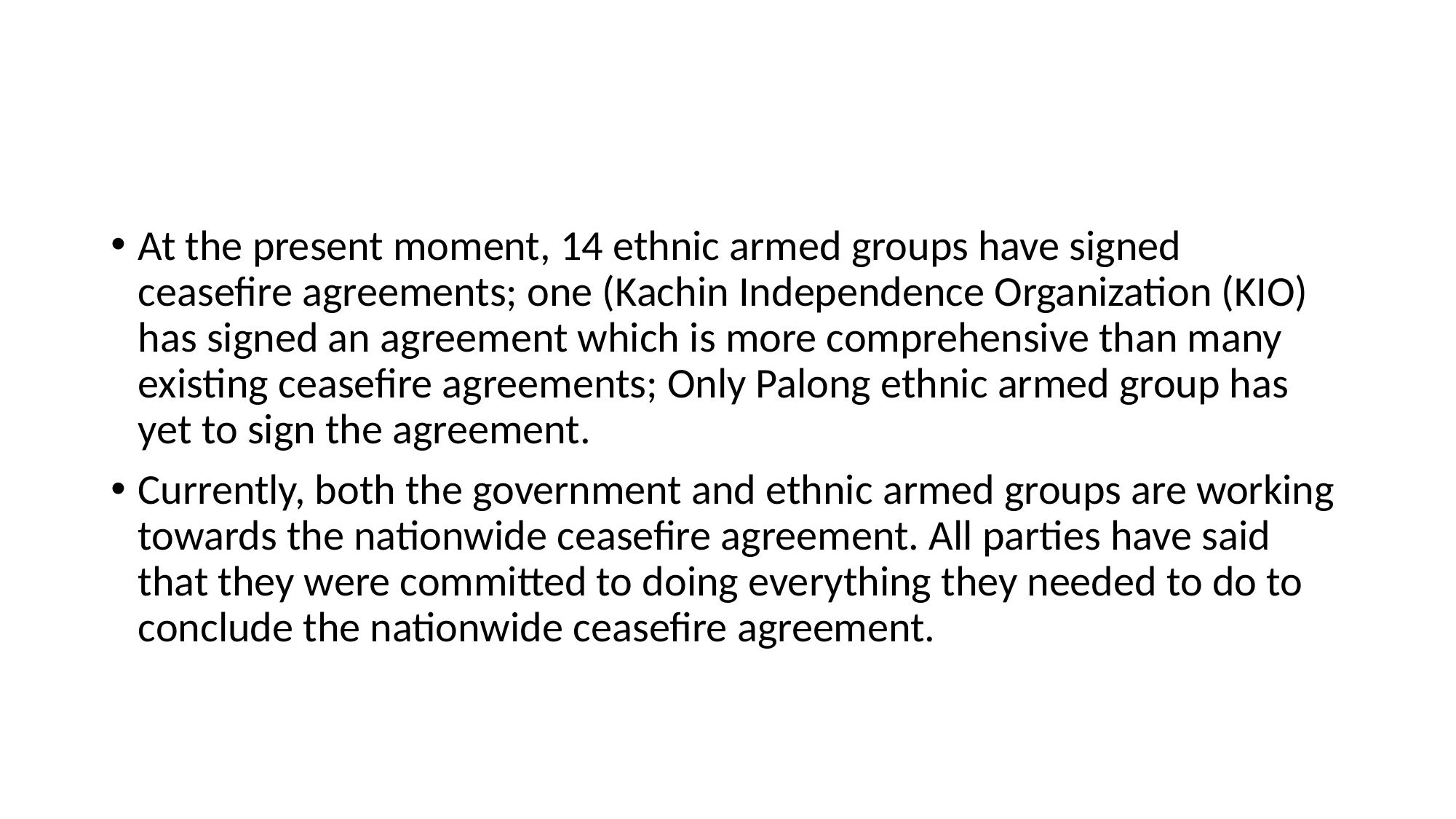

#
At the present moment, 14 ethnic armed groups have signed ceasefire agreements; one (Kachin Independence Organization (KIO) has signed an agreement which is more comprehensive than many existing ceasefire agreements; Only Palong ethnic armed group has yet to sign the agreement.
Currently, both the government and ethnic armed groups are working towards the nationwide ceasefire agreement. All parties have said that they were committed to doing everything they needed to do to conclude the nationwide ceasefire agreement.